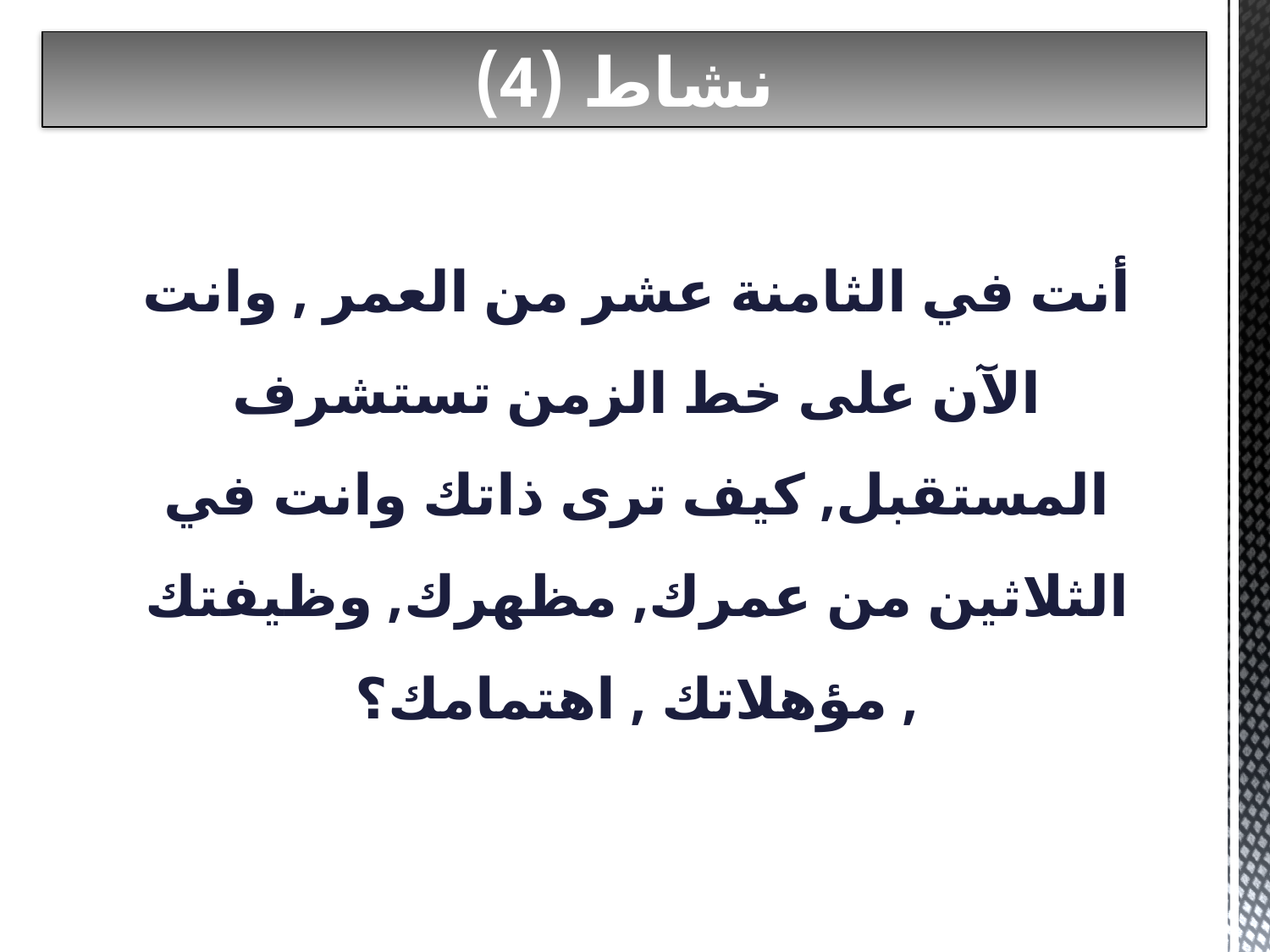

# نشاط (4)
أنت في الثامنة عشر من العمر , وانت الآن على خط الزمن تستشرف المستقبل, كيف ترى ذاتك وانت في الثلاثين من عمرك, مظهرك, وظيفتك , مؤهلاتك , اهتمامك؟